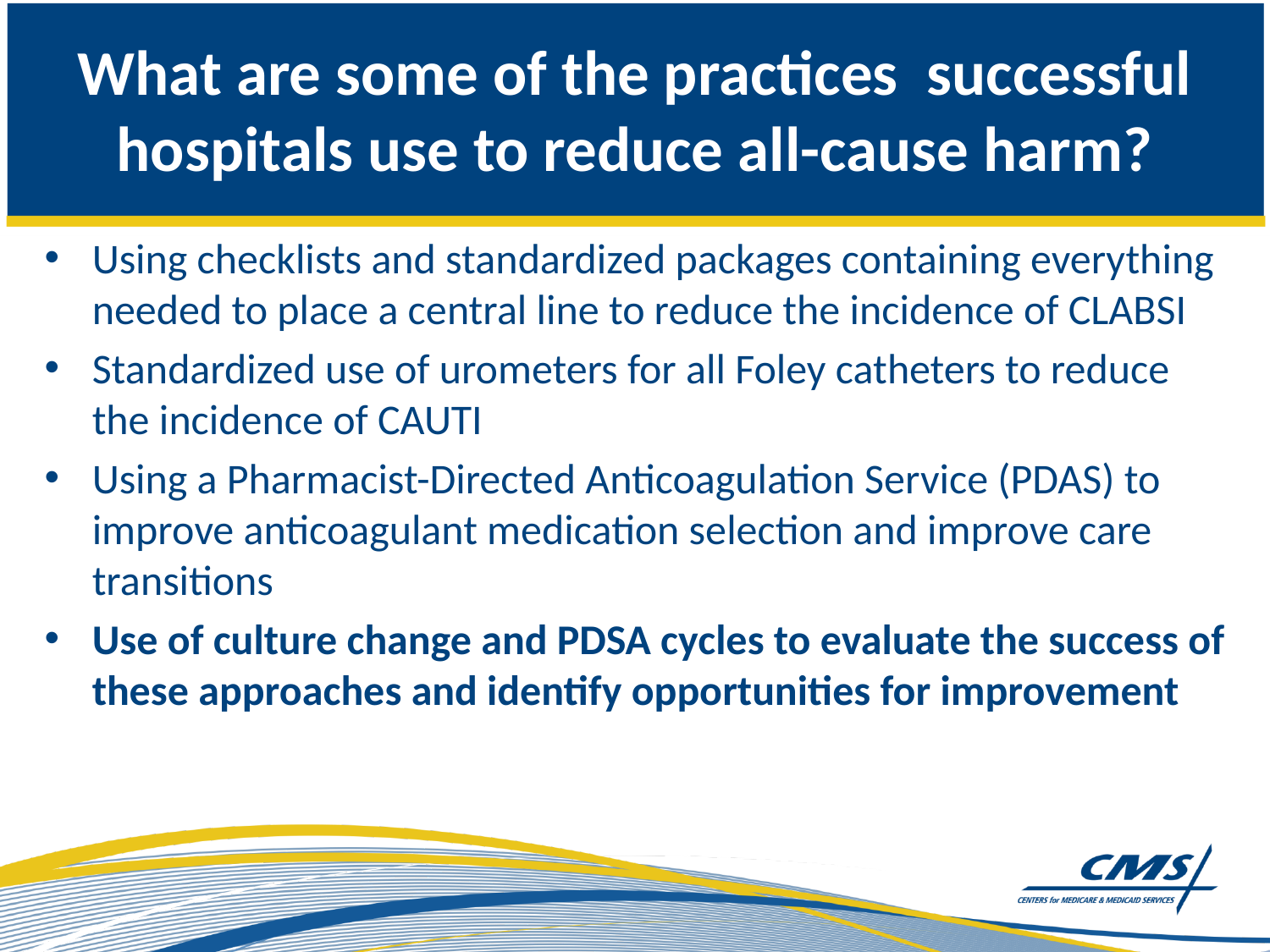

# What are some of the practices  successful hospitals use to reduce all-cause harm?
Using checklists and standardized packages containing everything needed to place a central line to reduce the incidence of CLABSI
Standardized use of urometers for all Foley catheters to reduce the incidence of CAUTI
Using a Pharmacist-Directed Anticoagulation Service (PDAS) to improve anticoagulant medication selection and improve care transitions
Use of culture change and PDSA cycles to evaluate the success of these approaches and identify opportunities for improvement